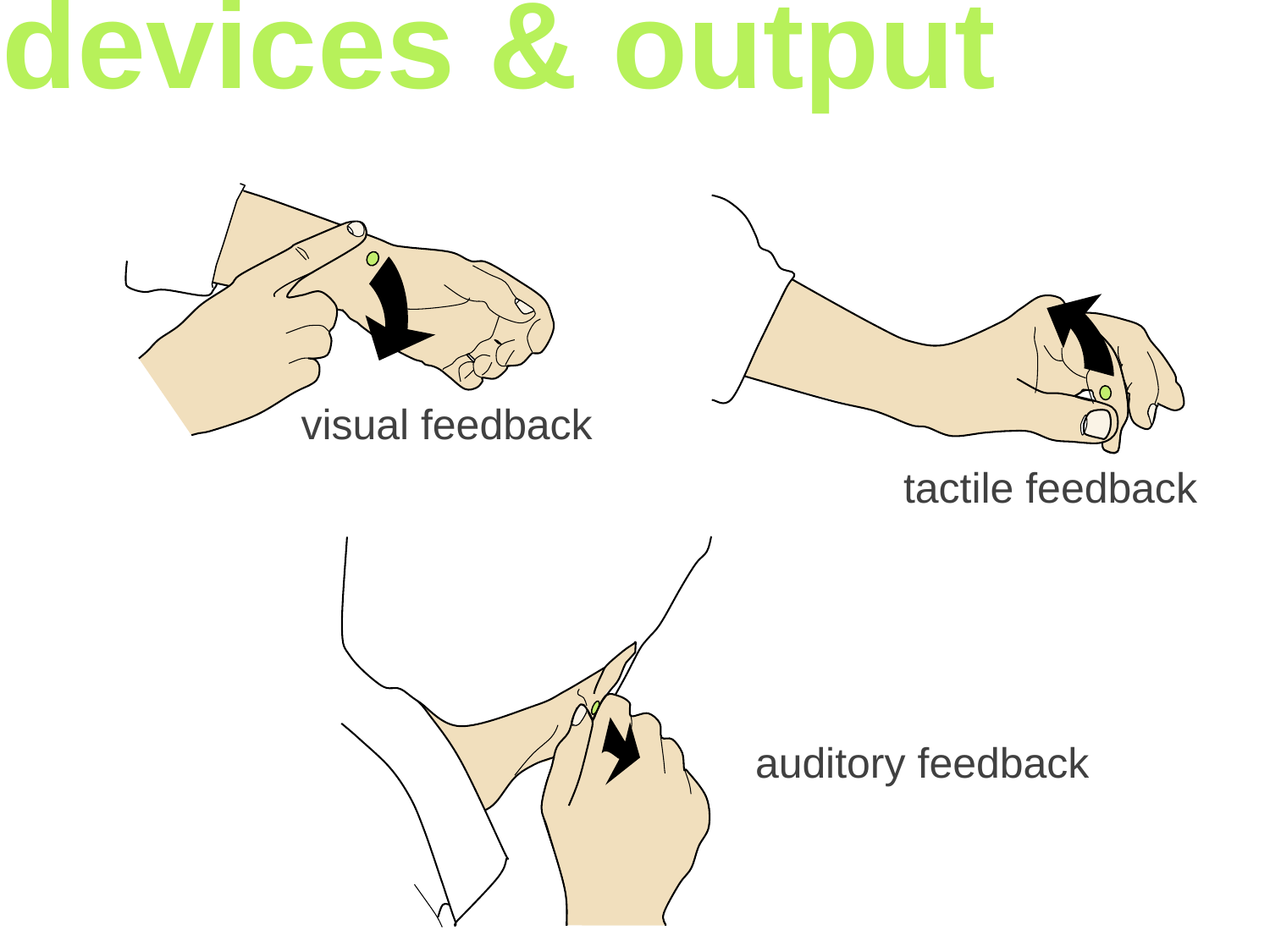

devices & output

tactile feedback
visual feedback

auditory feedback